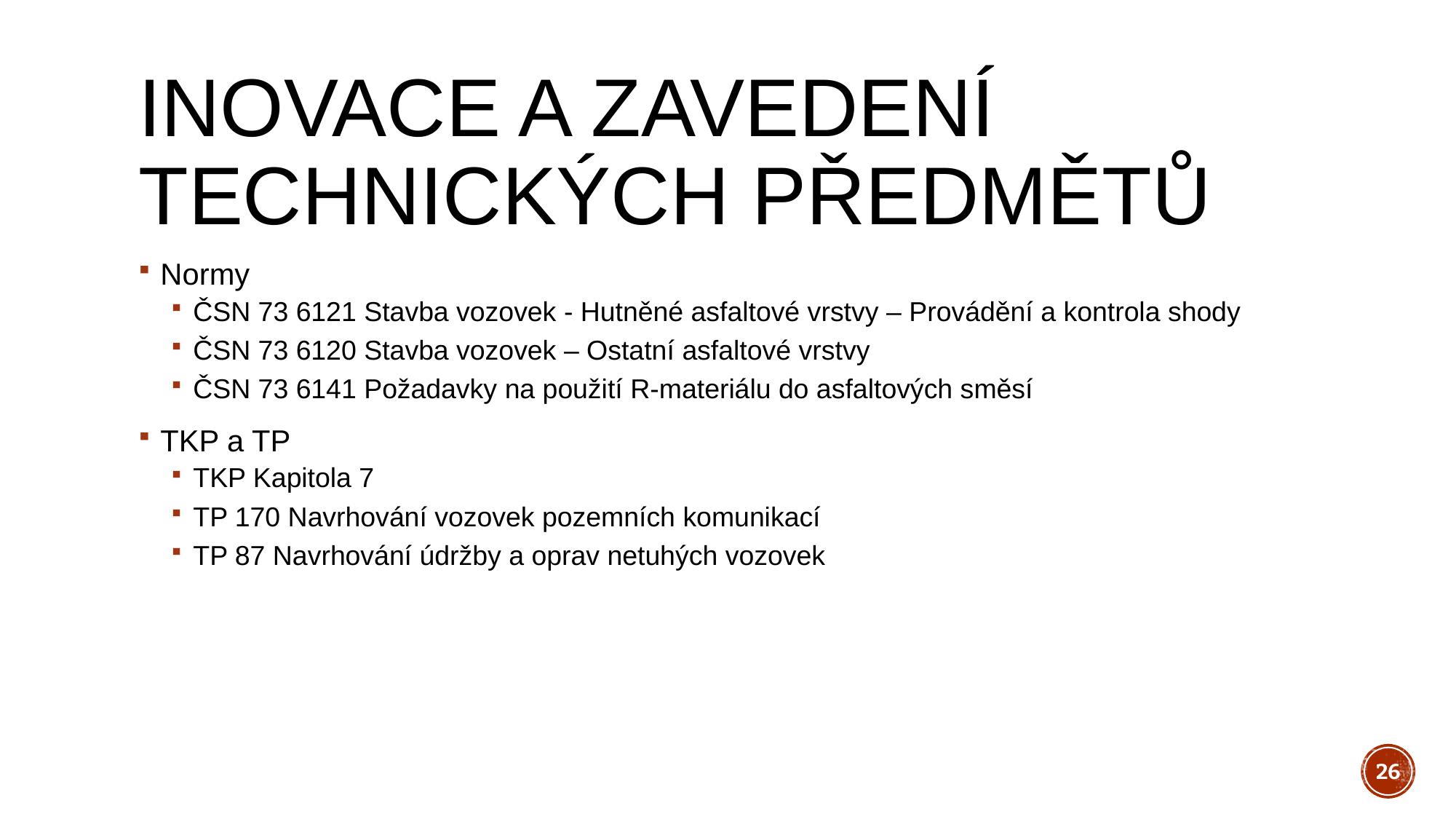

# Inovace a zavedení technických předmětů
Normy
ČSN 73 6121 Stavba vozovek - Hutněné asfaltové vrstvy – Provádění a kontrola shody
ČSN 73 6120 Stavba vozovek – Ostatní asfaltové vrstvy
ČSN 73 6141 Požadavky na použití R-materiálu do asfaltových směsí
TKP a TP
TKP Kapitola 7
TP 170 Navrhování vozovek pozemních komunikací
TP 87 Navrhování údržby a oprav netuhých vozovek
26